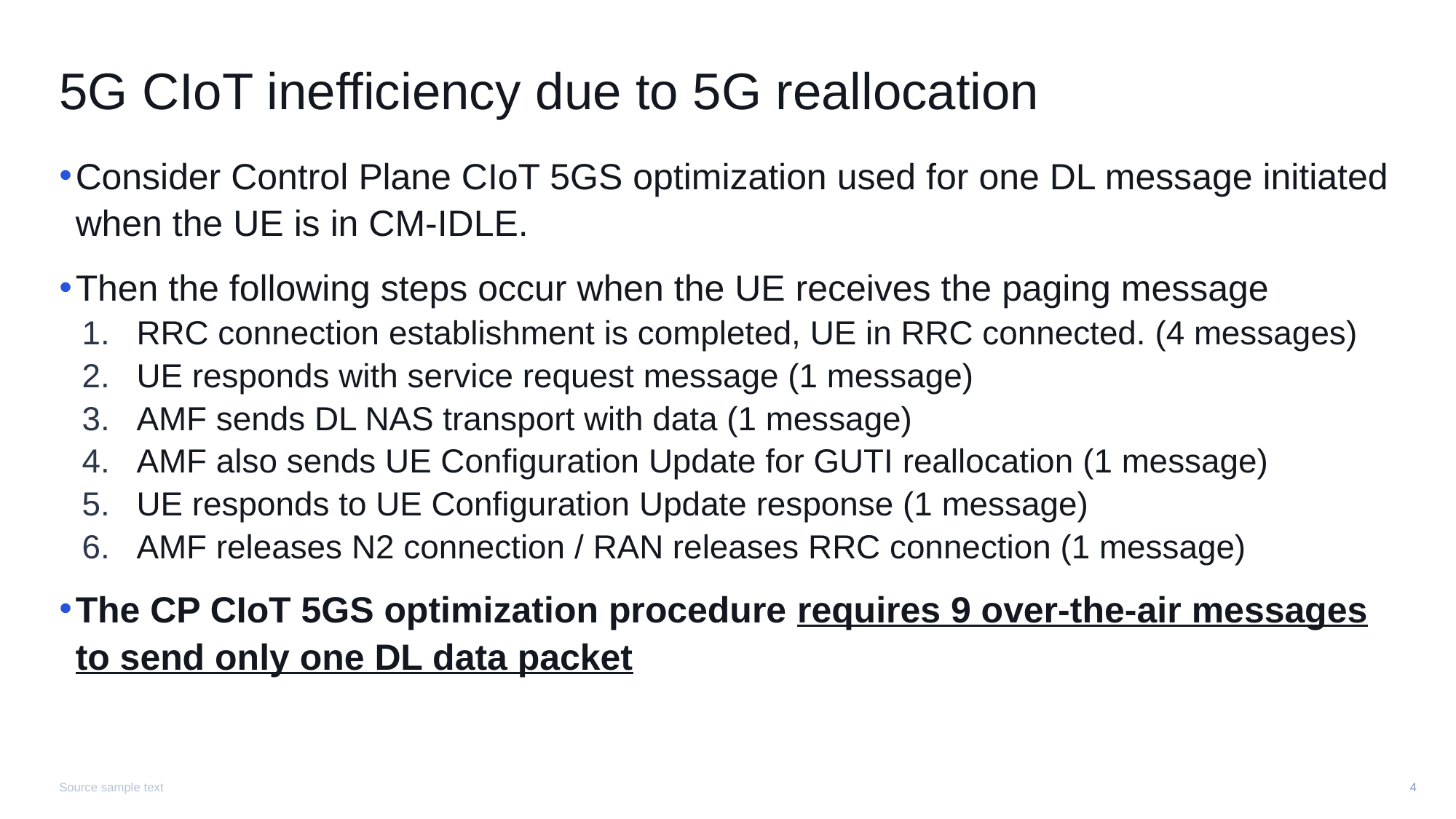

# 5G CIoT inefficiency due to 5G reallocation
Consider Control Plane CIoT 5GS optimization used for one DL message initiated when the UE is in CM-IDLE.
Then the following steps occur when the UE receives the paging message
RRC connection establishment is completed, UE in RRC connected. (4 messages)
UE responds with service request message (1 message)
AMF sends DL NAS transport with data (1 message)
AMF also sends UE Configuration Update for GUTI reallocation (1 message)
UE responds to UE Configuration Update response (1 message)
AMF releases N2 connection / RAN releases RRC connection (1 message)
The CP CIoT 5GS optimization procedure requires 9 over-the-air messages to send only one DL data packet

Source sample text